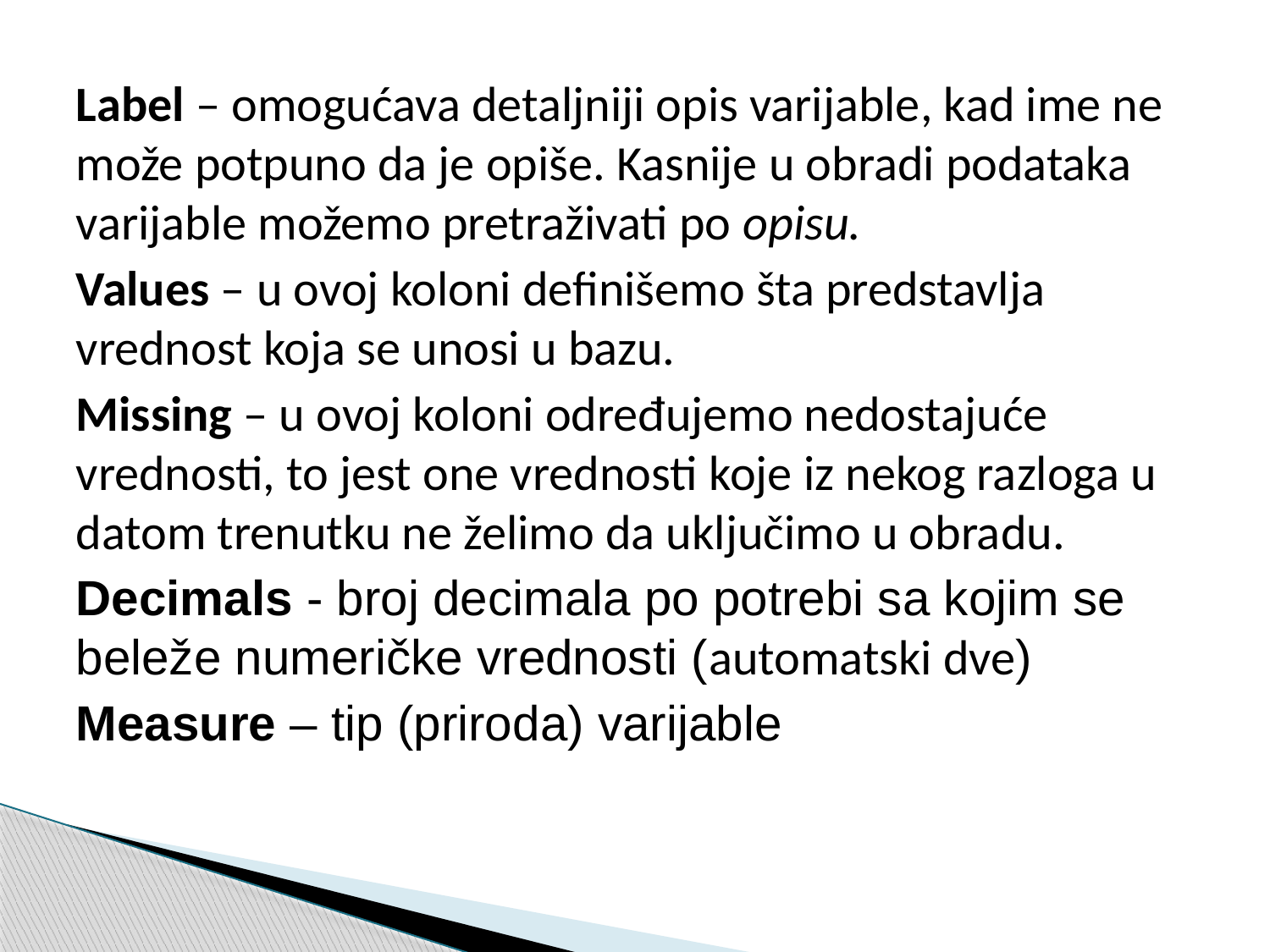

Label – omogućava detaljniji opis varijable, kad ime ne može potpuno da je opiše. Kasnije u obradi podataka varijable možemo pretraživati po opisu.
Values – u ovoj koloni definišemo šta predstavlja vrednost koja se unosi u bazu.
Missing – u ovoj koloni određujemo nedostajuće vrednosti, to jest one vrednosti koje iz nekog razloga u datom trenutku ne želimo da uključimo u obradu.
Decimals - broj decimala po potrebi sa kojim se beleže numeričke vrednosti (automatski dve)
Measure – tip (priroda) varijable